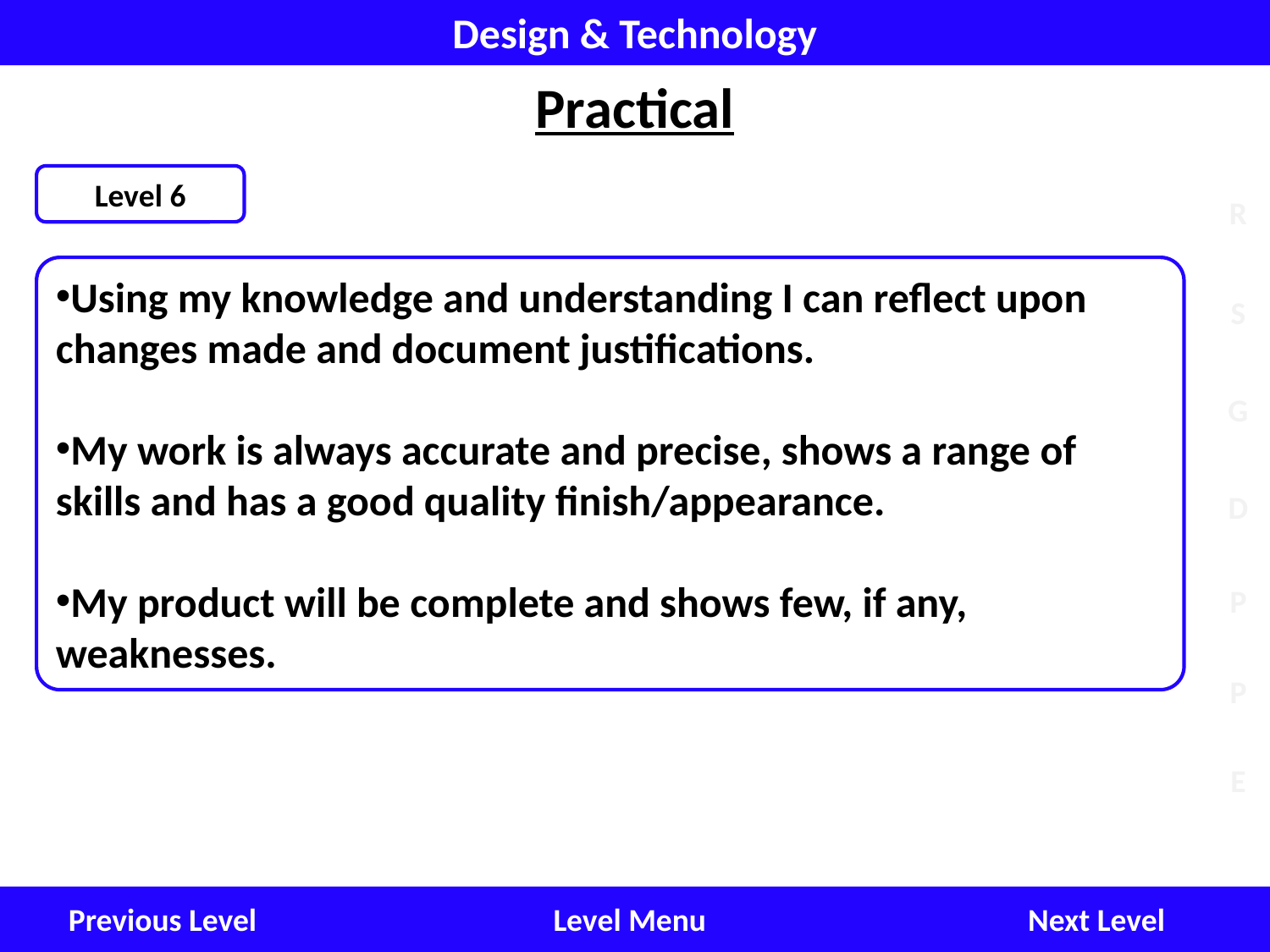

Design & Technology
Practical
Level 6
Using my knowledge and understanding I can reflect upon changes made and document justifications.

My work is always accurate and precise, shows a range of skills and has a good quality finish/appearance.

My product will be complete and shows few, if any, weaknesses.

Next Level
Level Menu
Previous Level